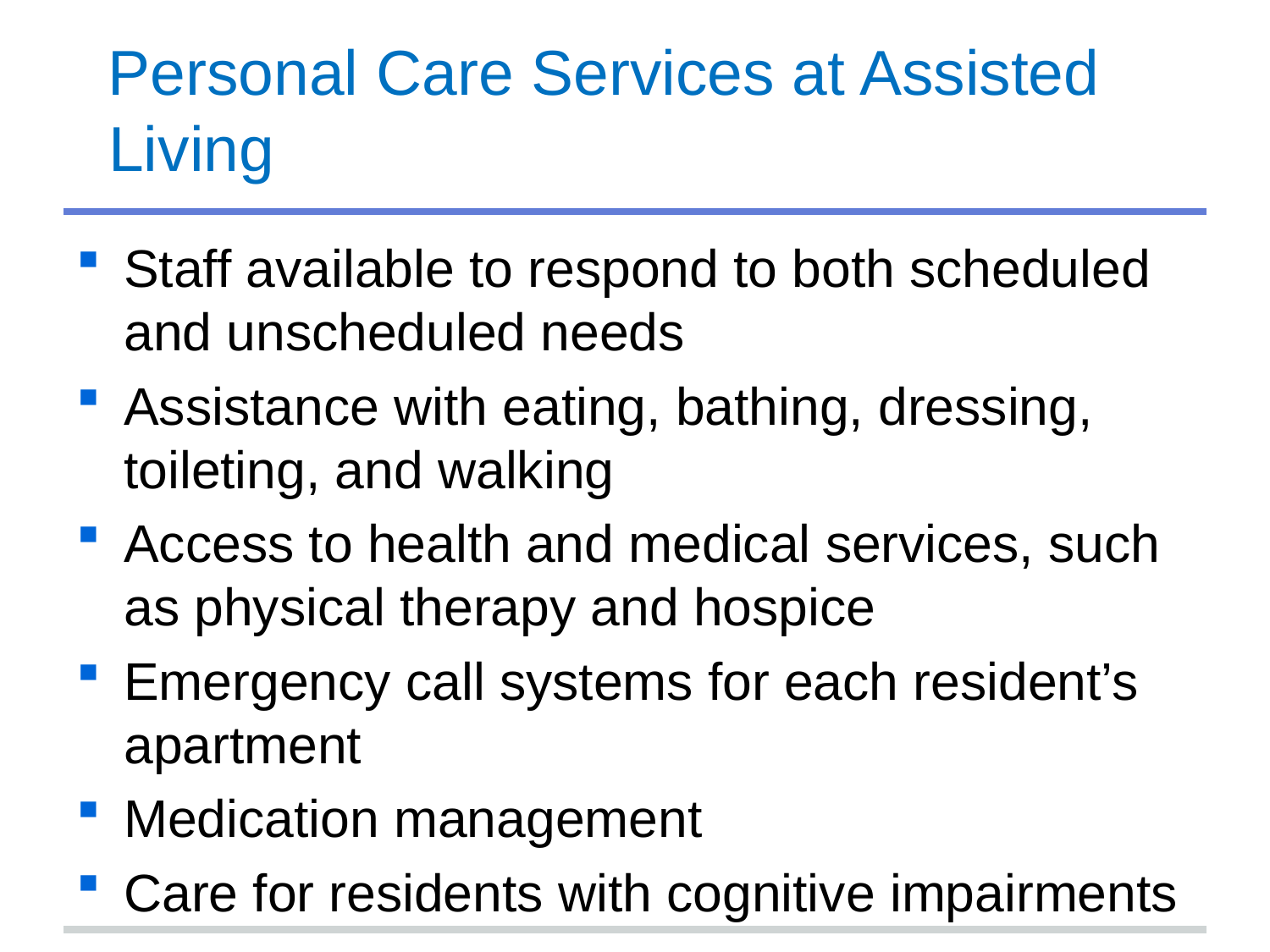

# Personal Care Services at Assisted Living
Staff available to respond to both scheduled and unscheduled needs
Assistance with eating, bathing, dressing, toileting, and walking
Access to health and medical services, such as physical therapy and hospice
Emergency call systems for each resident’s apartment
Medication management
Care for residents with cognitive impairments